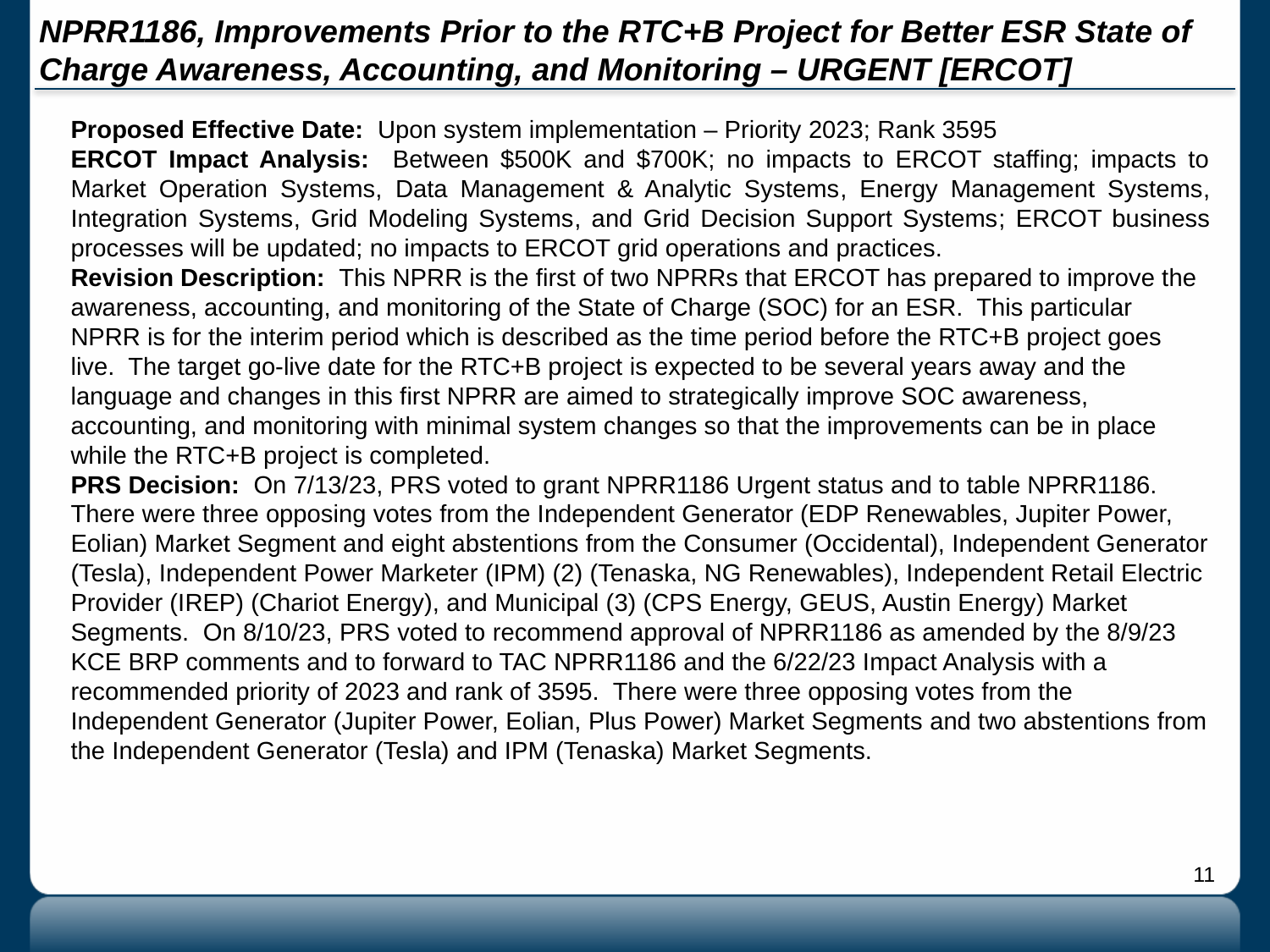

# NPRR1186, Improvements Prior to the RTC+B Project for Better ESR State of Charge Awareness, Accounting, and Monitoring – URGENT [ERCOT]
Proposed Effective Date:  Upon system implementation – Priority 2023; Rank 3595
ERCOT Impact Analysis:  Between $500K and $700K; no impacts to ERCOT staffing; impacts to Market Operation Systems, Data Management & Analytic Systems, Energy Management Systems, Integration Systems, Grid Modeling Systems, and Grid Decision Support Systems; ERCOT business processes will be updated; no impacts to ERCOT grid operations and practices.
Revision Description:  This NPRR is the first of two NPRRs that ERCOT has prepared to improve the awareness, accounting, and monitoring of the State of Charge (SOC) for an ESR.  This particular NPRR is for the interim period which is described as the time period before the RTC+B project goes live.  The target go-live date for the RTC+B project is expected to be several years away and the language and changes in this first NPRR are aimed to strategically improve SOC awareness, accounting, and monitoring with minimal system changes so that the improvements can be in place while the RTC+B project is completed.
PRS Decision:  On 7/13/23, PRS voted to grant NPRR1186 Urgent status and to table NPRR1186.  There were three opposing votes from the Independent Generator (EDP Renewables, Jupiter Power, Eolian) Market Segment and eight abstentions from the Consumer (Occidental), Independent Generator (Tesla), Independent Power Marketer (IPM) (2) (Tenaska, NG Renewables), Independent Retail Electric Provider (IREP) (Chariot Energy), and Municipal (3) (CPS Energy, GEUS, Austin Energy) Market Segments.  On 8/10/23, PRS voted to recommend approval of NPRR1186 as amended by the 8/9/23 KCE BRP comments and to forward to TAC NPRR1186 and the 6/22/23 Impact Analysis with a recommended priority of 2023 and rank of 3595.  There were three opposing votes from the Independent Generator (Jupiter Power, Eolian, Plus Power) Market Segments and two abstentions from the Independent Generator (Tesla) and IPM (Tenaska) Market Segments.